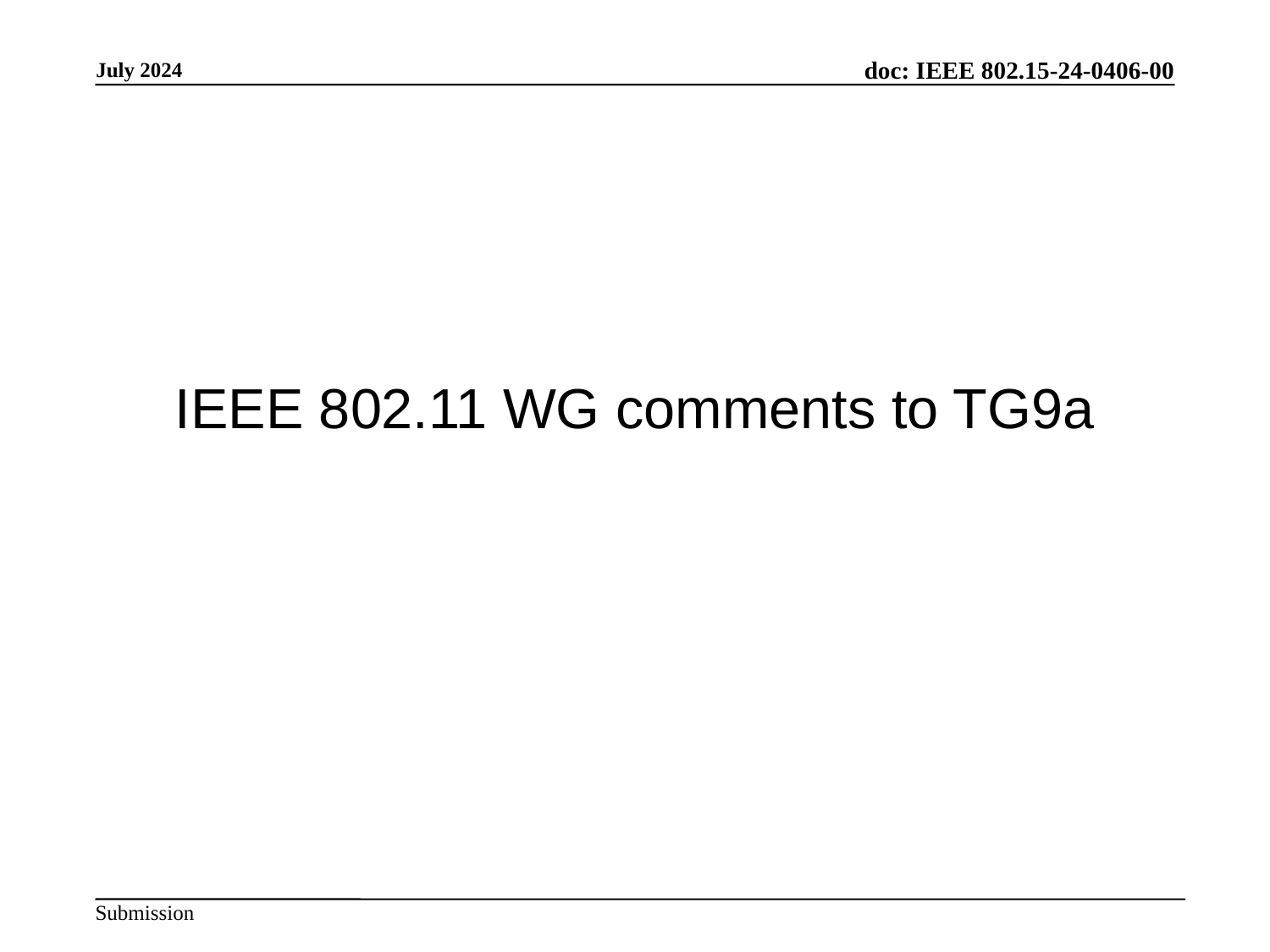

# IEEE 802.11 WG comments to TG9a